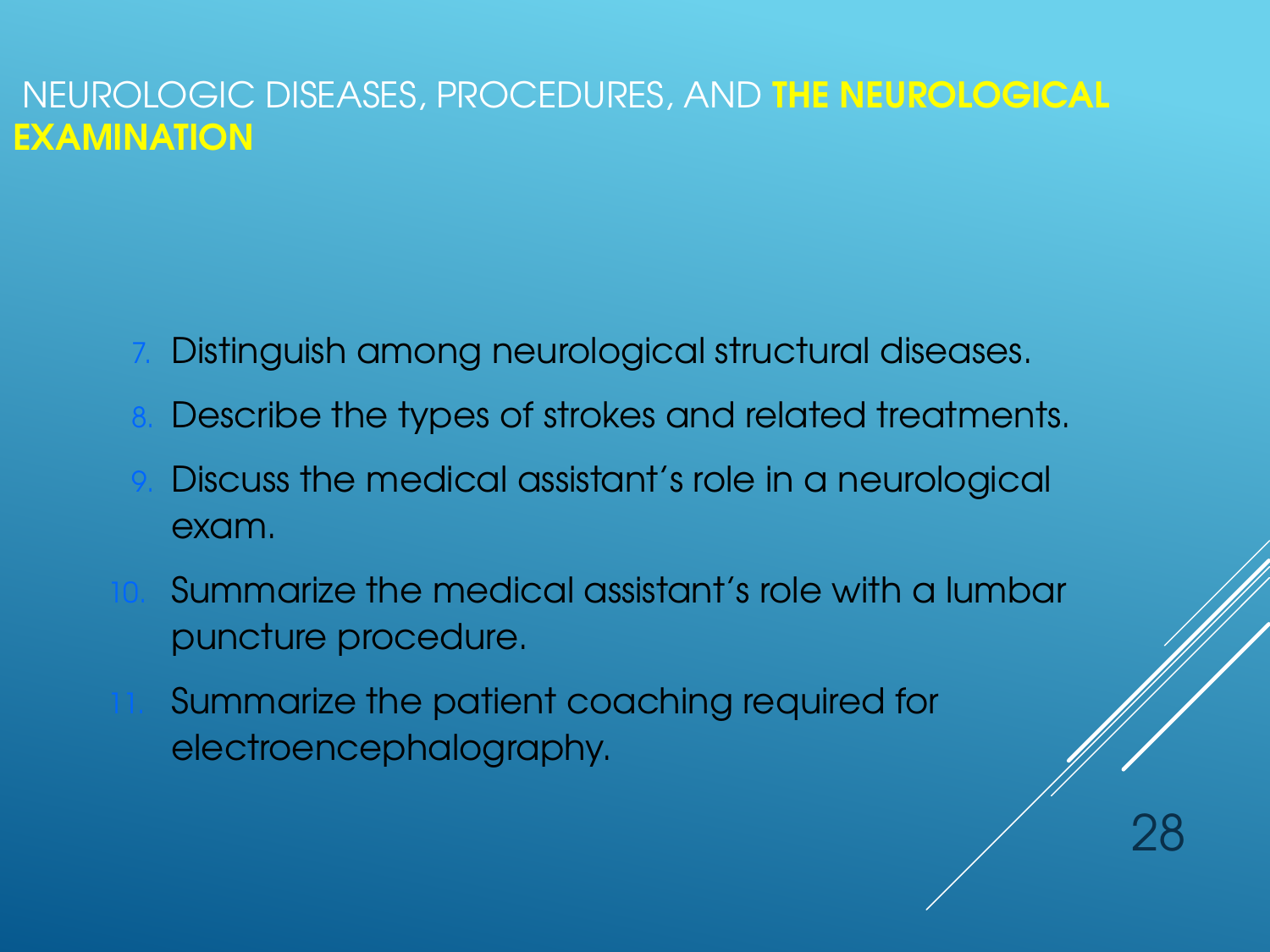

# Neurologic Diseases, Procedures, and the Neurological Examination
Distinguish among neurological structural diseases.
Describe the types of strokes and related treatments.
Discuss the medical assistant’s role in a neurological exam.
Summarize the medical assistant’s role with a lumbar puncture procedure.
Summarize the patient coaching required for electroencephalography.

 28